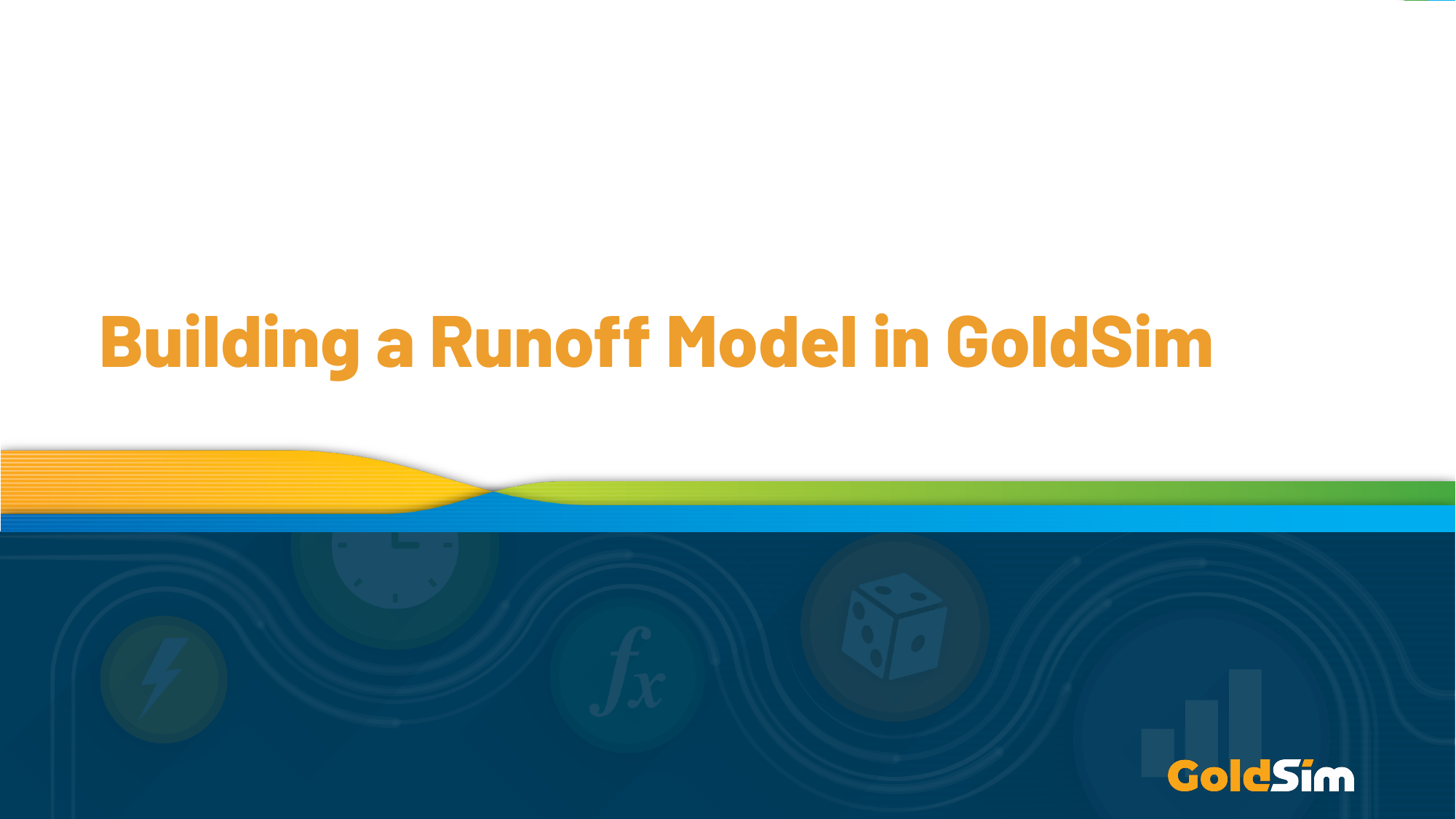

# Building a Runoff Model in GoldSim